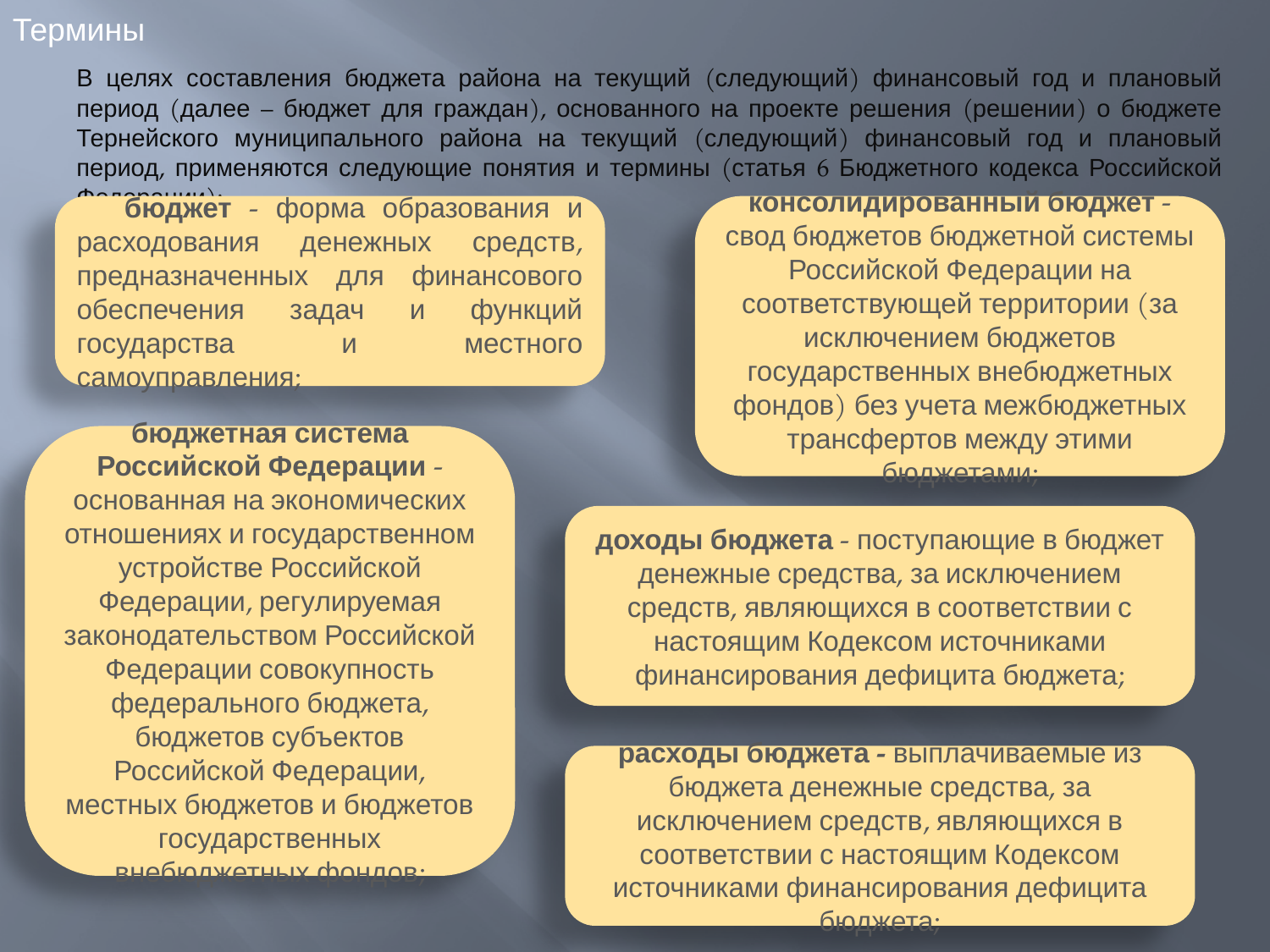

Термины
В целях составления бюджета района на текущий (следующий) финансовый год и плановый период (далее – бюджет для граждан), основанного на проекте решения (решении) о бюджете Тернейского муниципального района на текущий (следующий) финансовый год и плановый период, применяются следующие понятия и термины (статья 6 Бюджетного кодекса Российской Федерации):

бюджет - форма образования и расходования денежных средств, предназначенных для финансового обеспечения задач и функций государства и местного самоуправления;
консолидированный бюджет - свод бюджетов бюджетной системы Российской Федерации на соответствующей территории (за исключением бюджетов государственных внебюджетных фондов) без учета межбюджетных трансфертов между этими бюджетами;
бюджетная система Российской Федерации - основанная на экономических отношениях и государственном устройстве Российской Федерации, регулируемая законодательством Российской Федерации совокупность федерального бюджета, бюджетов субъектов Российской Федерации, местных бюджетов и бюджетов государственных внебюджетных фондов;
доходы бюджета - поступающие в бюджет денежные средства, за исключением средств, являющихся в соответствии с настоящим Кодексом источниками финансирования дефицита бюджета;
расходы бюджета - выплачиваемые из бюджета денежные средства, за исключением средств, являющихся в соответствии с настоящим Кодексом источниками финансирования дефицита бюджета;